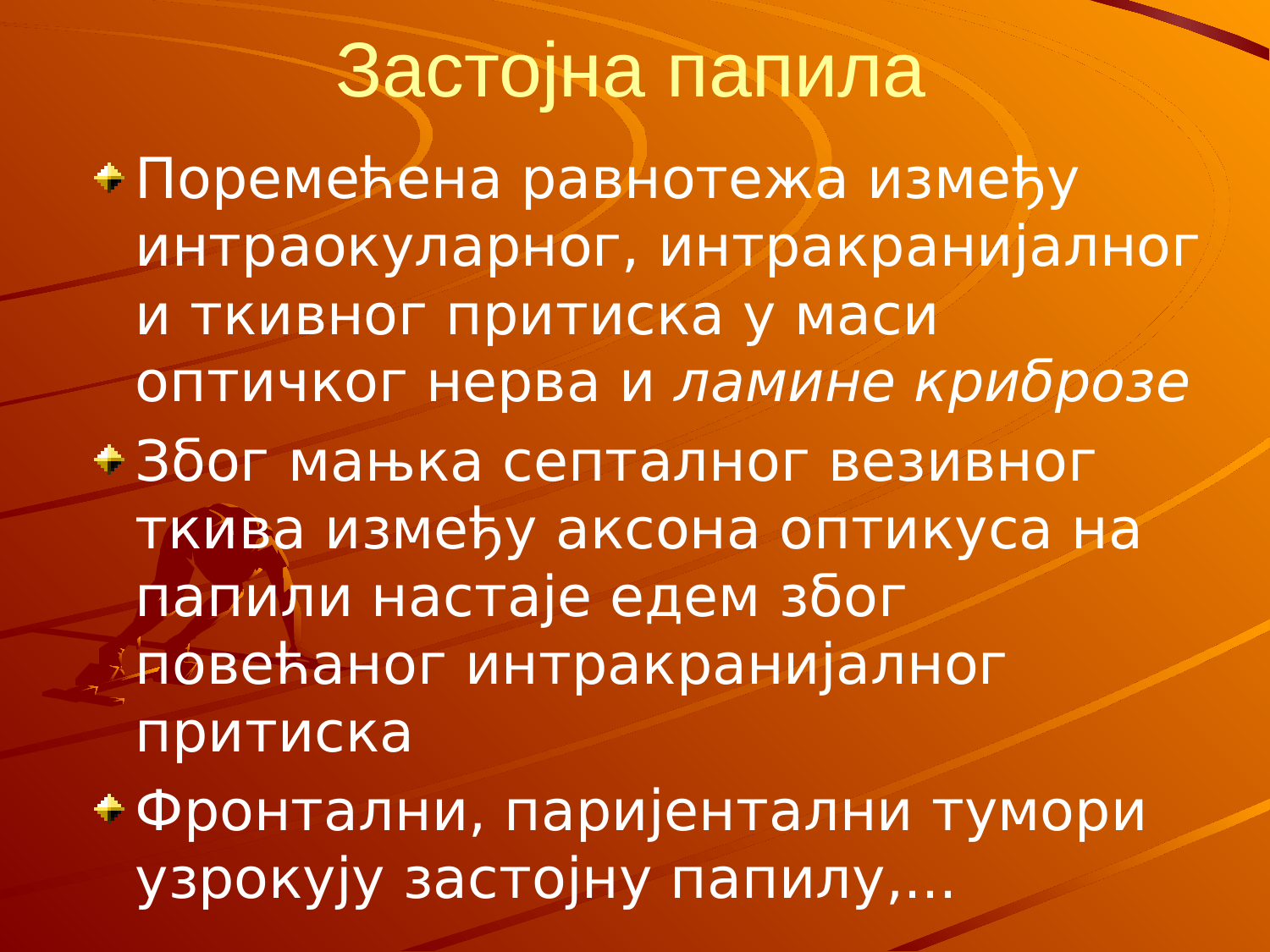

# Застојна папила
Поремећена равнотежа између интраокуларног, интракранијалног и ткивног притиска у маси оптичког нерва и ламине криброзе
Због мањка септалног везивног ткива између аксона оптикуса на папили настаје едем због повећаног интракранијалног притиска
Фронтални, паријентални тумори узрокују застојну папилу,...